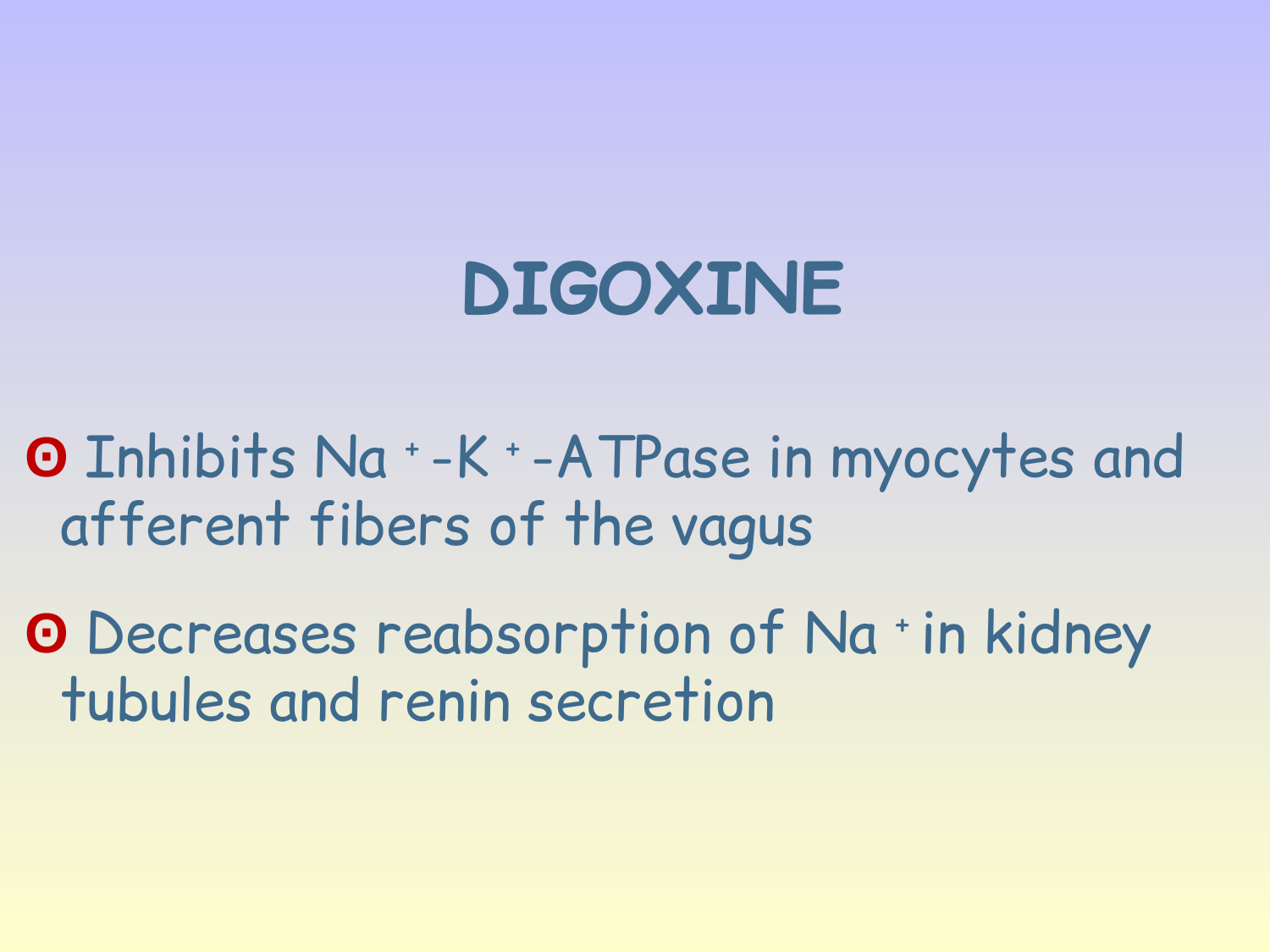

DIGOXINE

 ʘ Inhibits Na + -K + -ATPase in myocytes and afferent fibers of the vagus

 ʘ Decreases reabsorption of Na + in kidney tubules and renin secretion

#